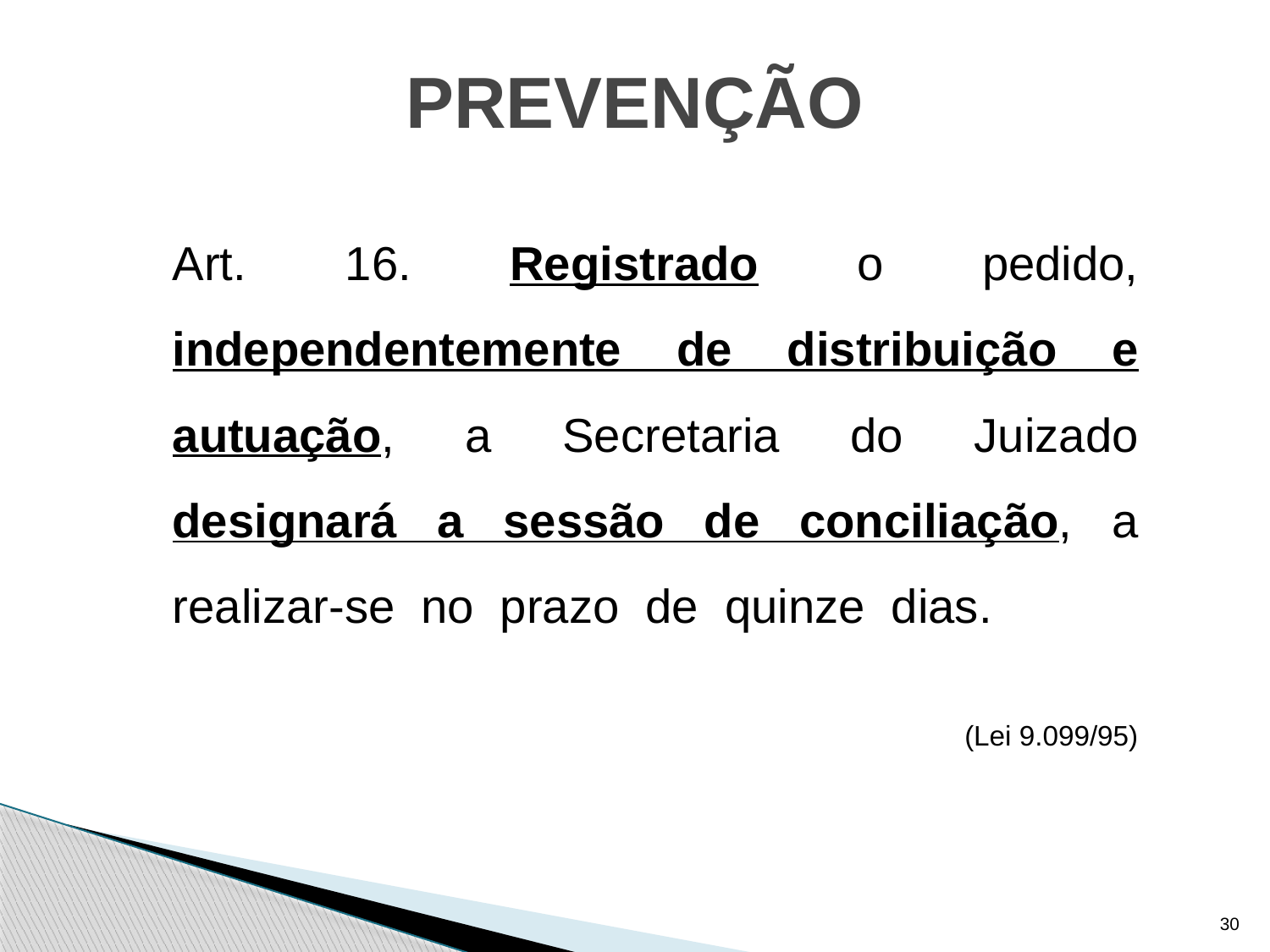

# PREVENÇÃO
	Art. 16. Registrado o pedido, independentemente de distribuição e autuação, a Secretaria do Juizado designará a sessão de conciliação, a realizar-se no prazo de quinze dias.
(Lei 9.099/95)
30